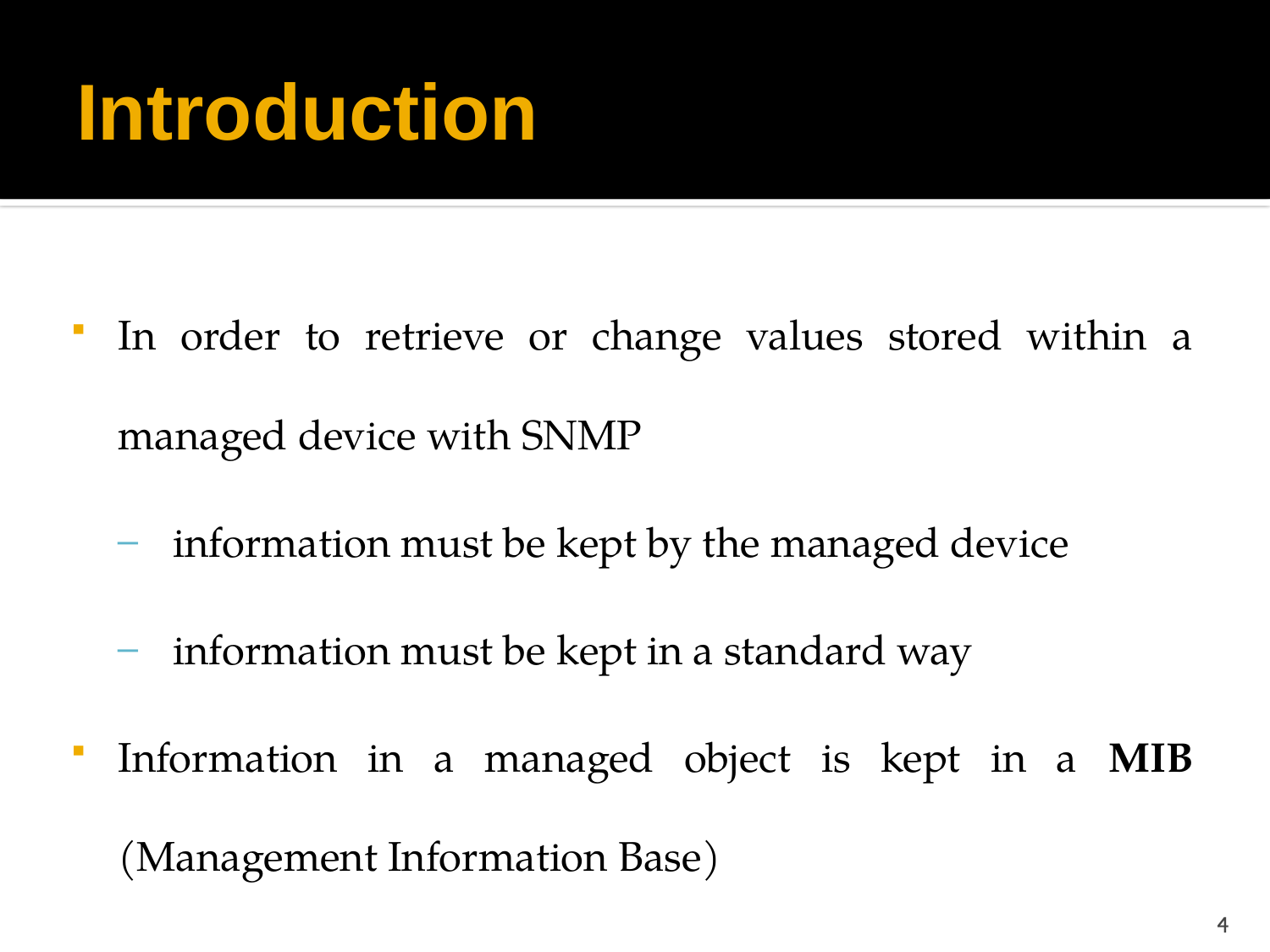

# Introduction
In order to retrieve or change values stored within a managed device with SNMP
information must be kept by the managed device
information must be kept in a standard way
Information in a managed object is kept in a MIB (Management Information Base)

4